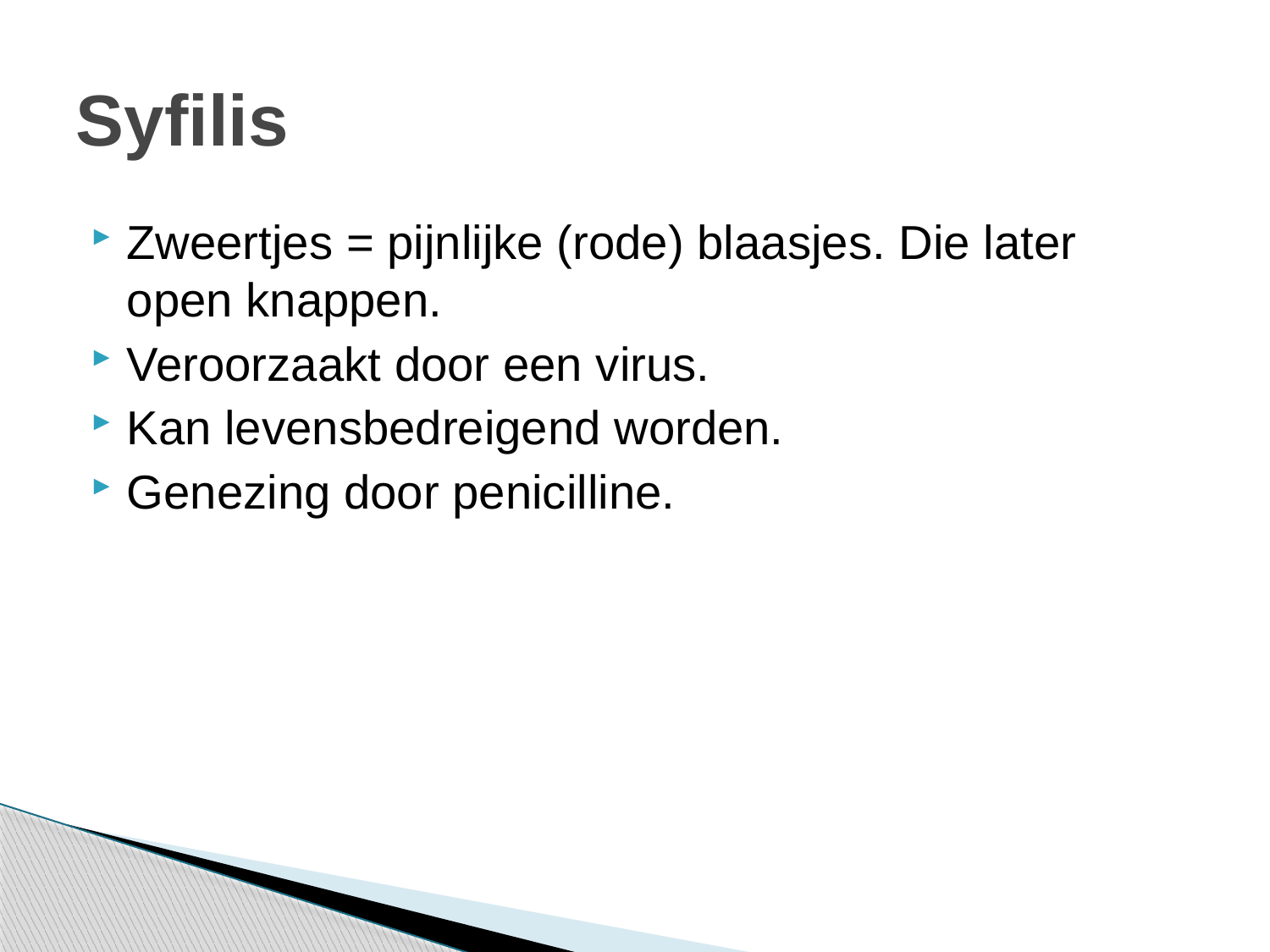

# Syfilis
Zweertjes = pijnlijke (rode) blaasjes. Die later open knappen.
Veroorzaakt door een virus.
Kan levensbedreigend worden.
Genezing door penicilline.